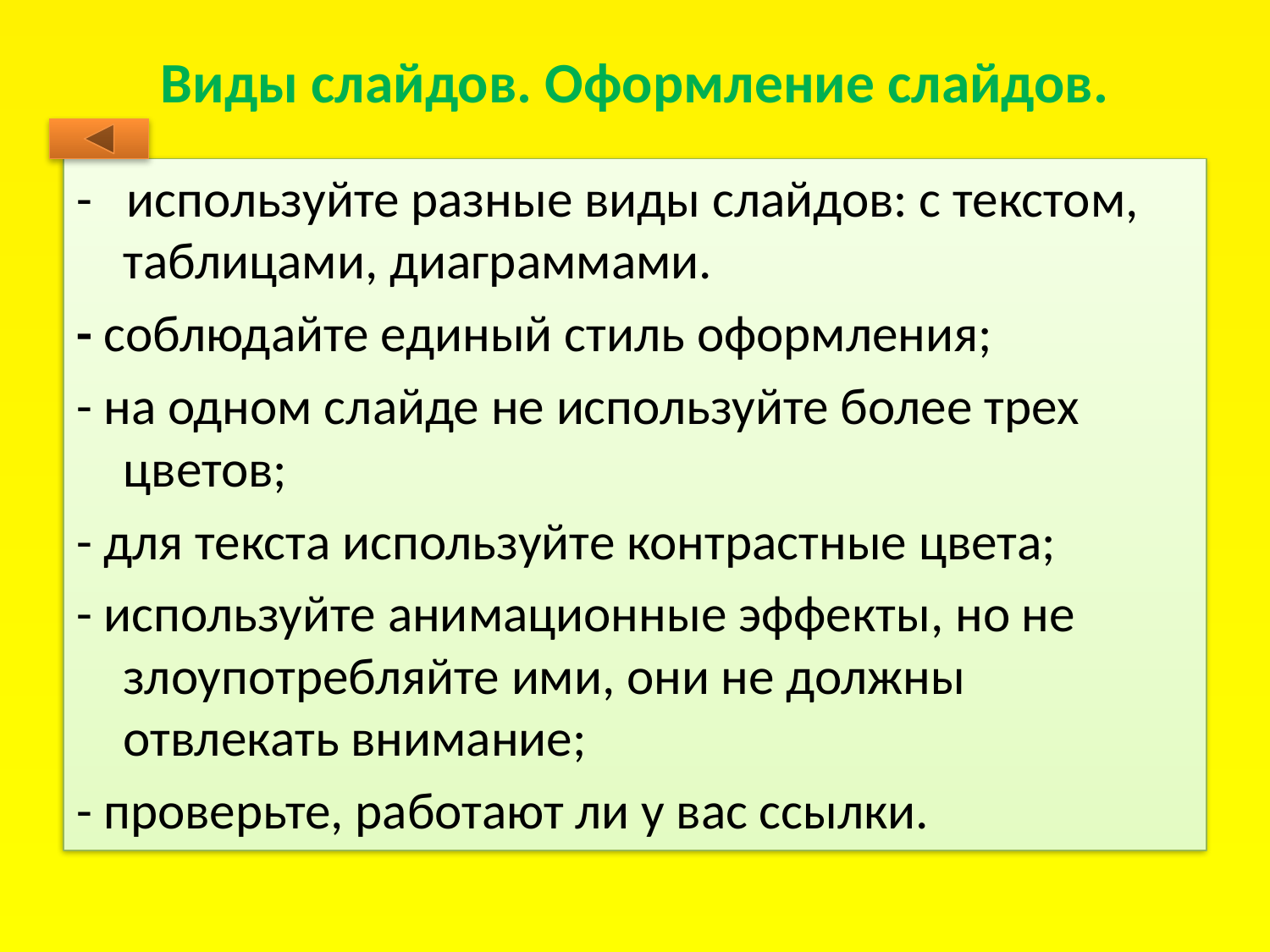

# Виды слайдов. Оформление слайдов.

-   используйте разные виды слайдов: с текстом,  таблицами, диаграммами.
- соблюдайте единый стиль оформления;
- на одном слайде не используйте более трех цветов;
- для текста используйте контрастные цвета;
- используйте анимационные эффекты, но не злоупотребляйте ими, они не должны отвлекать внимание;
- проверьте, работают ли у вас ссылки.